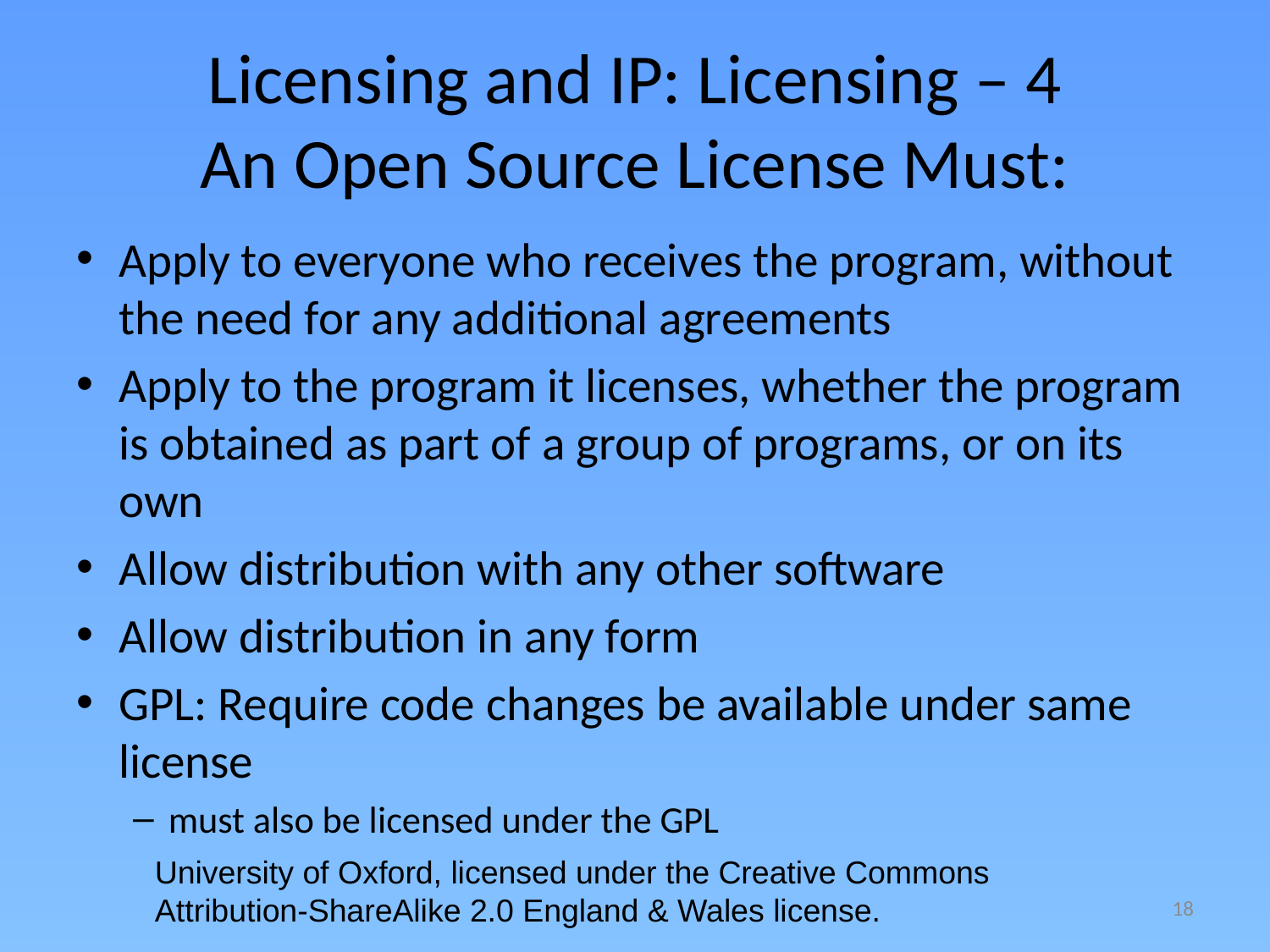

# Licensing and IP: Licensing – 4 An Open Source License Must:
Apply to everyone who receives the program, without the need for any additional agreements
Apply to the program it licenses, whether the program is obtained as part of a group of programs, or on its own
Allow distribution with any other software
Allow distribution in any form
GPL: Require code changes be available under same license
must also be licensed under the GPL
University of Oxford, licensed under the Creative Commons
Attribution-ShareAlike 2.0 England & Wales license.
18